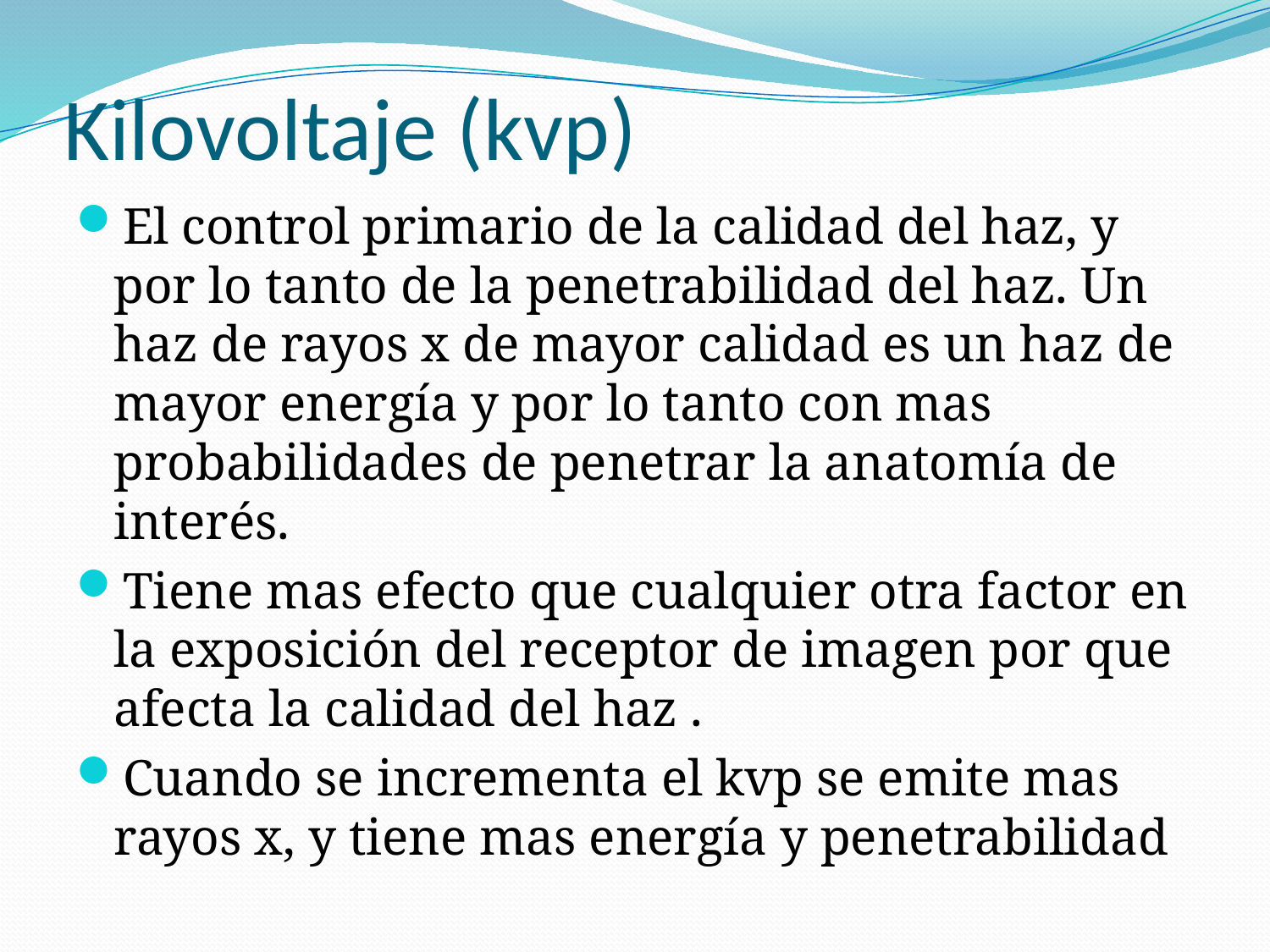

# Kilovoltaje (kvp)
El control primario de la calidad del haz, y por lo tanto de la penetrabilidad del haz. Un haz de rayos x de mayor calidad es un haz de mayor energía y por lo tanto con mas probabilidades de penetrar la anatomía de interés.
Tiene mas efecto que cualquier otra factor en la exposición del receptor de imagen por que afecta la calidad del haz .
Cuando se incrementa el kvp se emite mas rayos x, y tiene mas energía y penetrabilidad